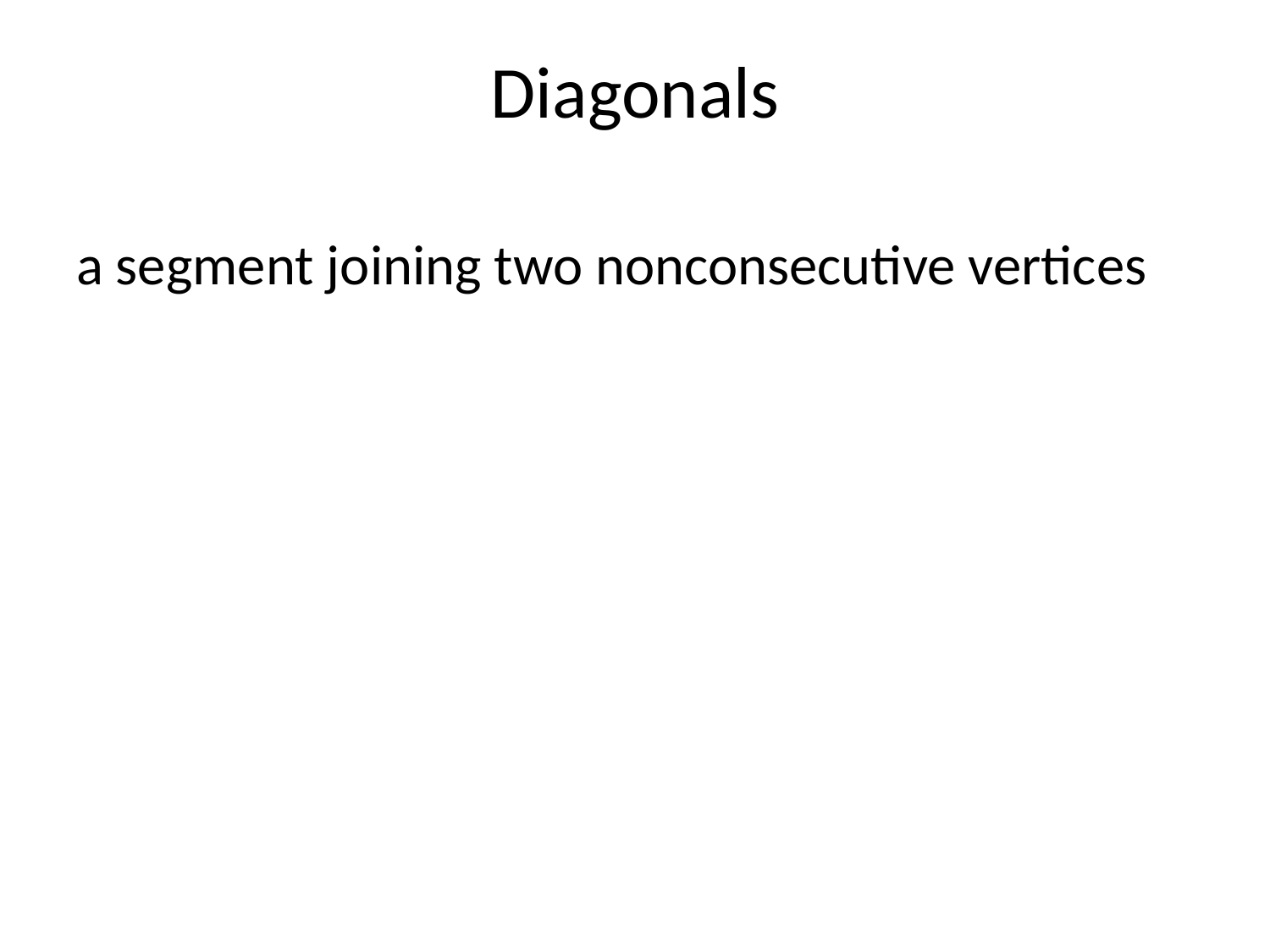

# Diagonals
a segment joining two nonconsecutive vertices